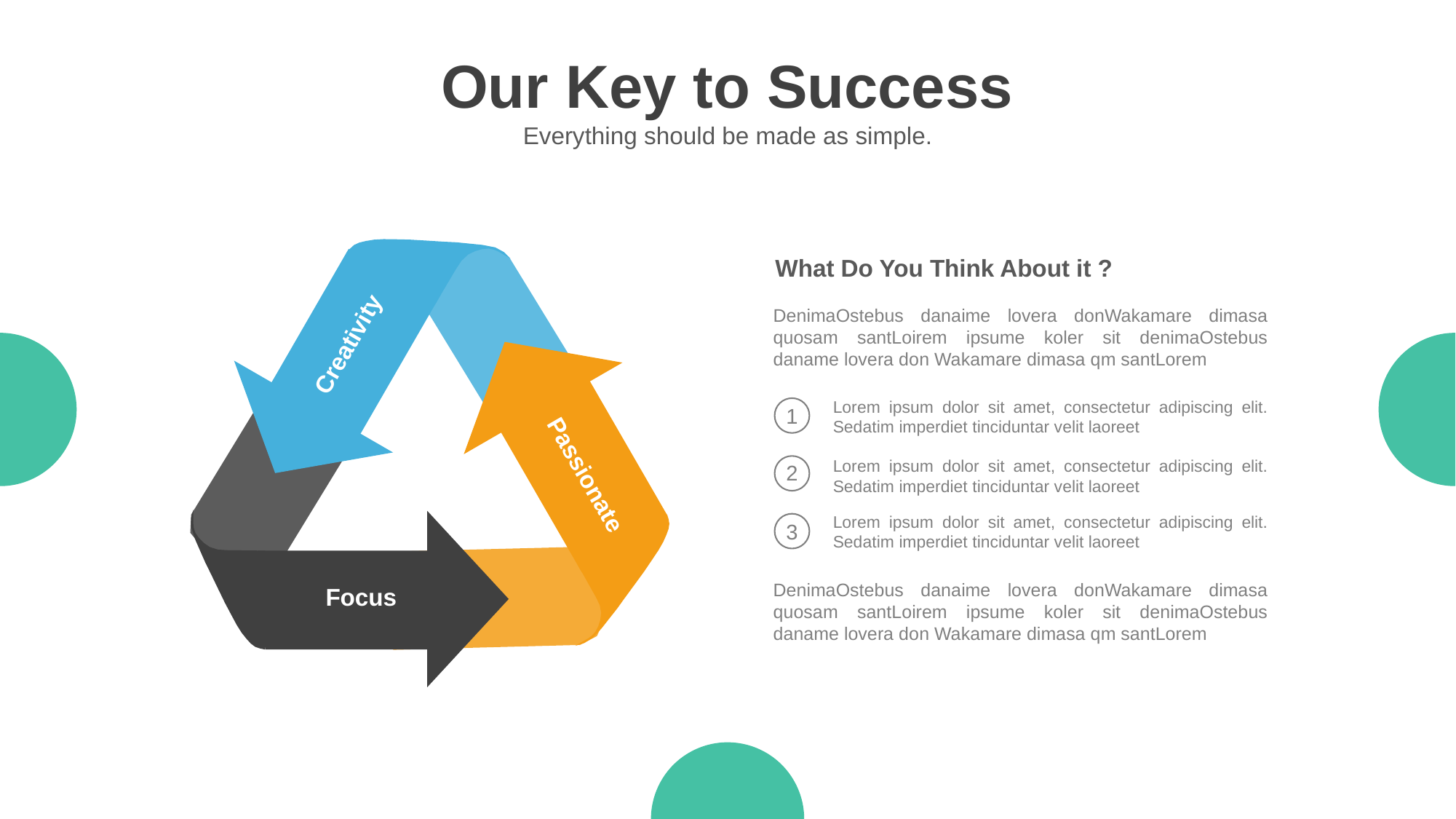

Our Key to Success
Everything should be made as simple.

Creativity

Passionate

Focus
What Do You Think About it ?
DenimaOstebus danaime lovera donWakamare dimasa quosam santLoirem ipsume koler sit denimaOstebus daname lovera don Wakamare dimasa qm santLorem
Lorem ipsum dolor sit amet, consectetur adipiscing elit. Sedatim imperdiet tinciduntar velit laoreet

1
Lorem ipsum dolor sit amet, consectetur adipiscing elit. Sedatim imperdiet tinciduntar velit laoreet

2
Lorem ipsum dolor sit amet, consectetur adipiscing elit. Sedatim imperdiet tinciduntar velit laoreet

3
DenimaOstebus danaime lovera donWakamare dimasa quosam santLoirem ipsume koler sit denimaOstebus daname lovera don Wakamare dimasa qm santLorem